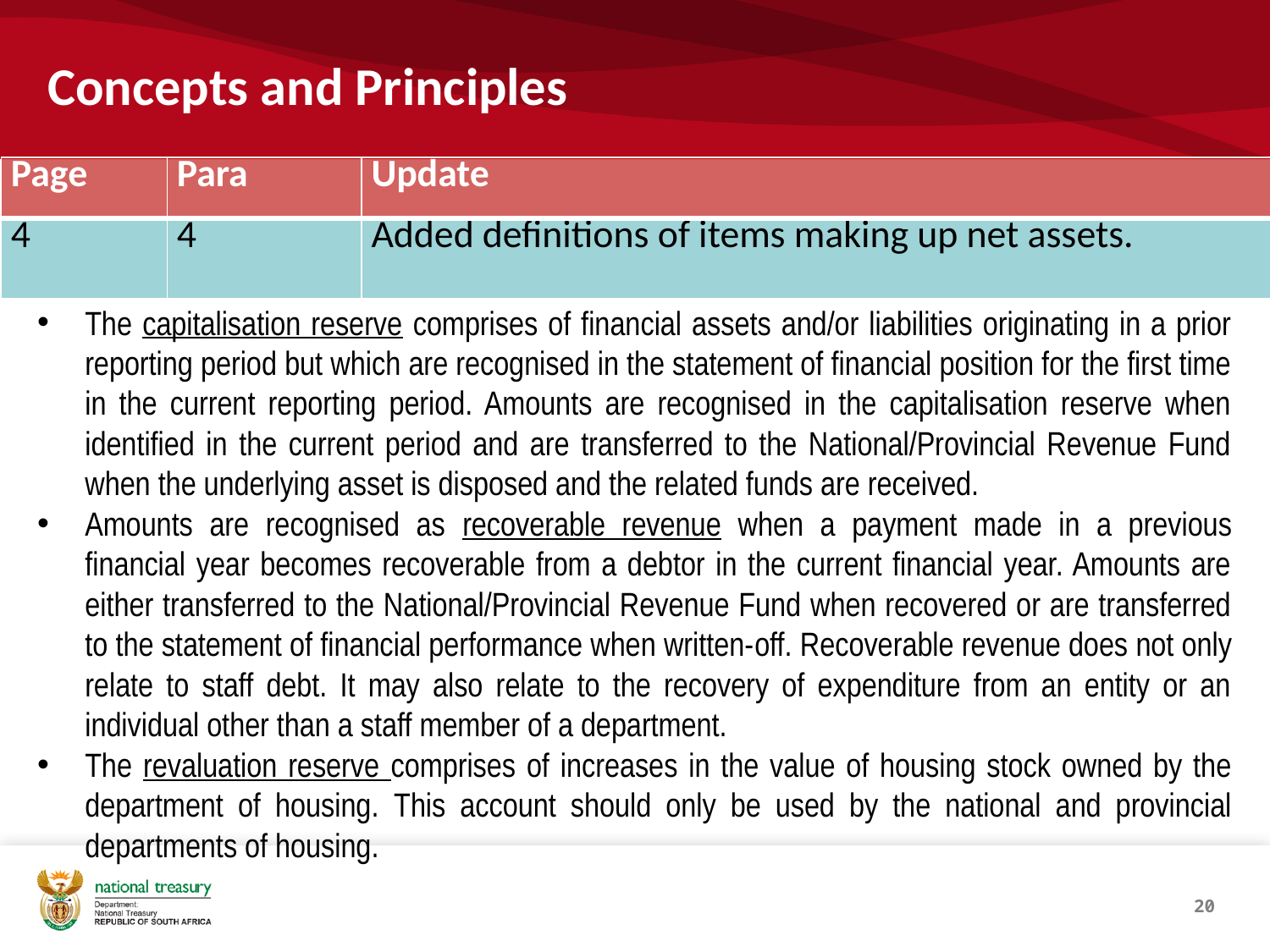

# Concepts and Principles

| Page | Para | Update |
| --- | --- | --- |
| 4 | 4 | Added definitions of items making up net assets. |
The capitalisation reserve comprises of financial assets and/or liabilities originating in a prior reporting period but which are recognised in the statement of financial position for the first time in the current reporting period. Amounts are recognised in the capitalisation reserve when identified in the current period and are transferred to the National/Provincial Revenue Fund when the underlying asset is disposed and the related funds are received.
Amounts are recognised as recoverable revenue when a payment made in a previous financial year becomes recoverable from a debtor in the current financial year. Amounts are either transferred to the National/Provincial Revenue Fund when recovered or are transferred to the statement of financial performance when written-off. Recoverable revenue does not only relate to staff debt. It may also relate to the recovery of expenditure from an entity or an individual other than a staff member of a department.
The revaluation reserve comprises of increases in the value of housing stock owned by the department of housing. This account should only be used by the national and provincial departments of housing.
20